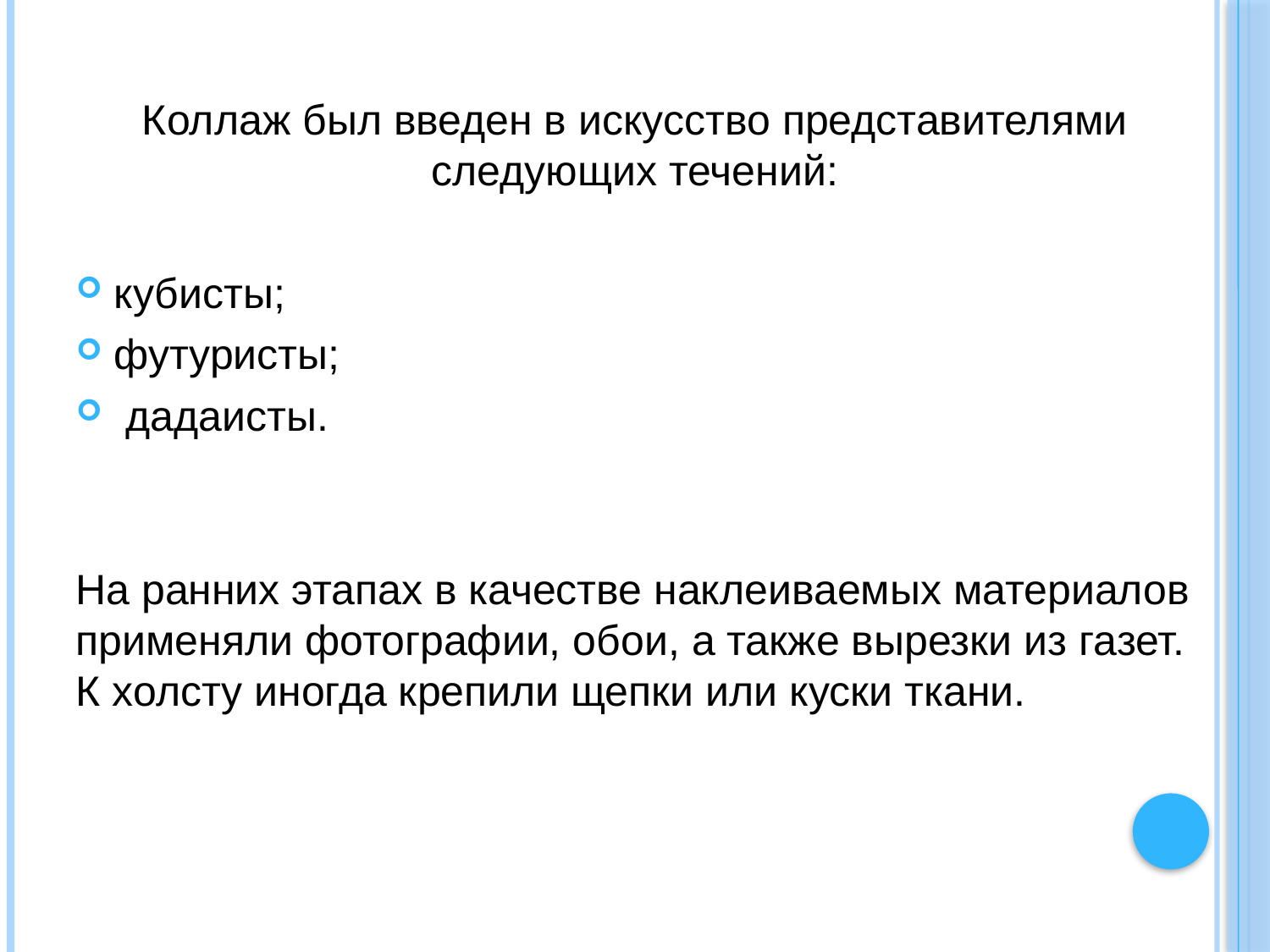

Коллаж был введен в искусство представителями следующих течений:

кубисты;
футуристы;
 дадаисты.

На ранних этапах в качестве наклеиваемых материалов применяли фотографии, обои, а также вырезки из газет. К холсту иногда крепили щепки или куски ткани.